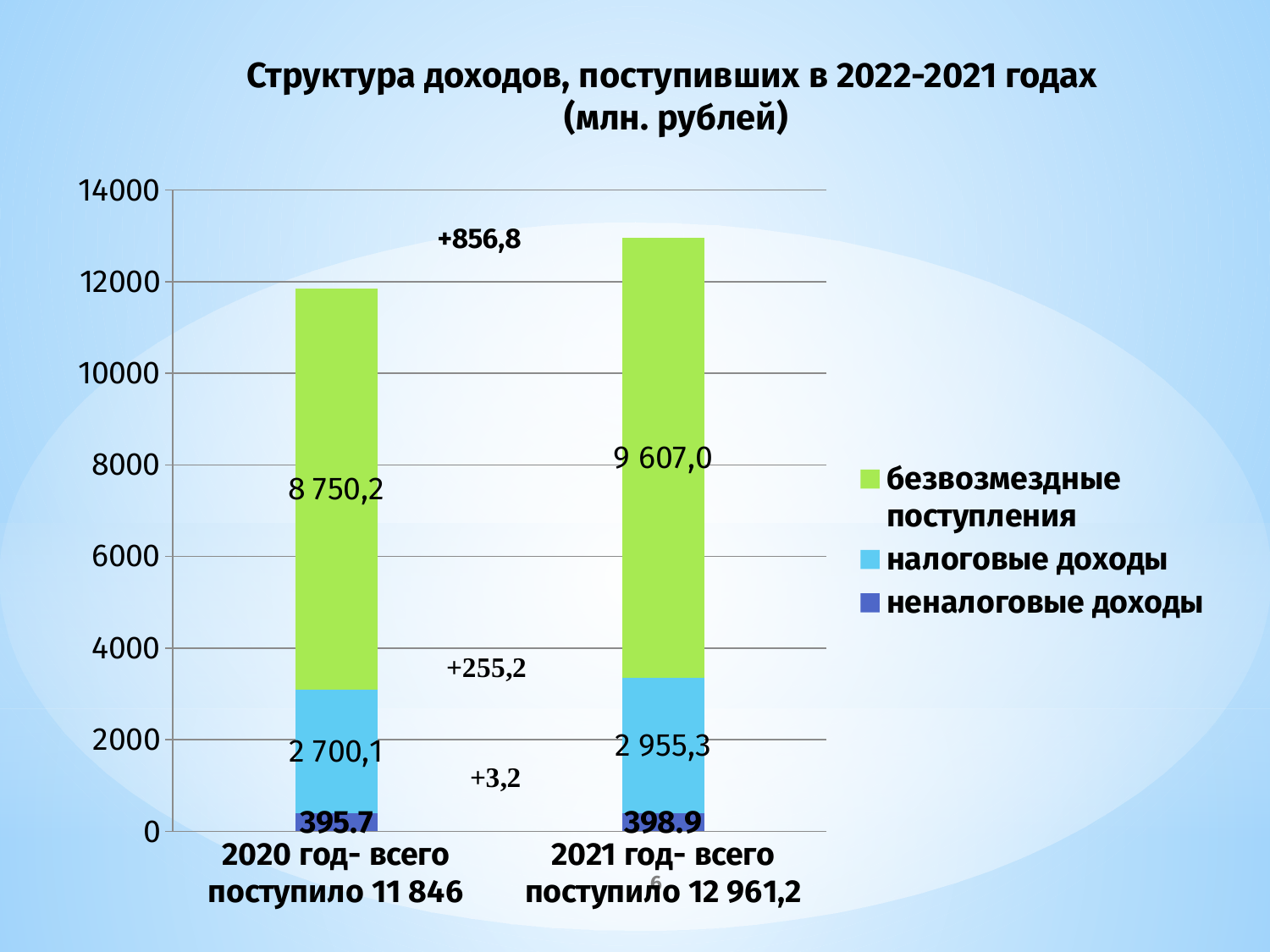

# Структура доходов, поступивших в 2022-2021 годах (млн. рублей)

### Chart

| Category | неналоговые доходы | налоговые доходы | безвозмездные поступления |
|---|---|---|---|
| 2020 год- всего поступило 11 846 | 395.7 | 2700.1 | 8750.2 |
| 2021 год- всего поступило 12 961,2 | 398.9 | 2955.3 | 9607.0 |
6